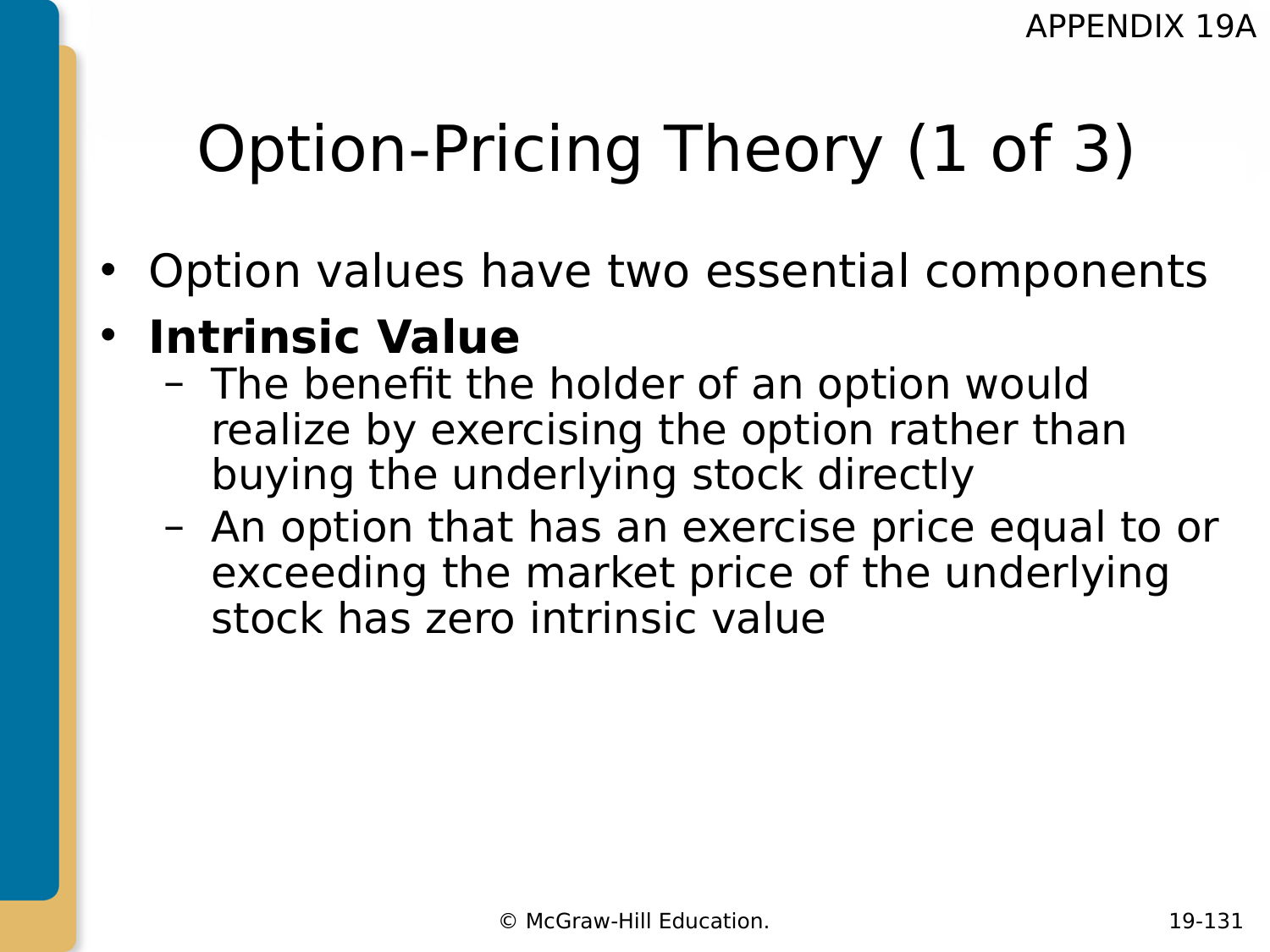

APPENDIX 19A
# Option-Pricing Theory (1 of 3)
Option values have two essential components
Intrinsic Value
The benefit the holder of an option would realize by exercising the option rather than buying the underlying stock directly
An option that has an exercise price equal to or exceeding the market price of the underlying stock has zero intrinsic value